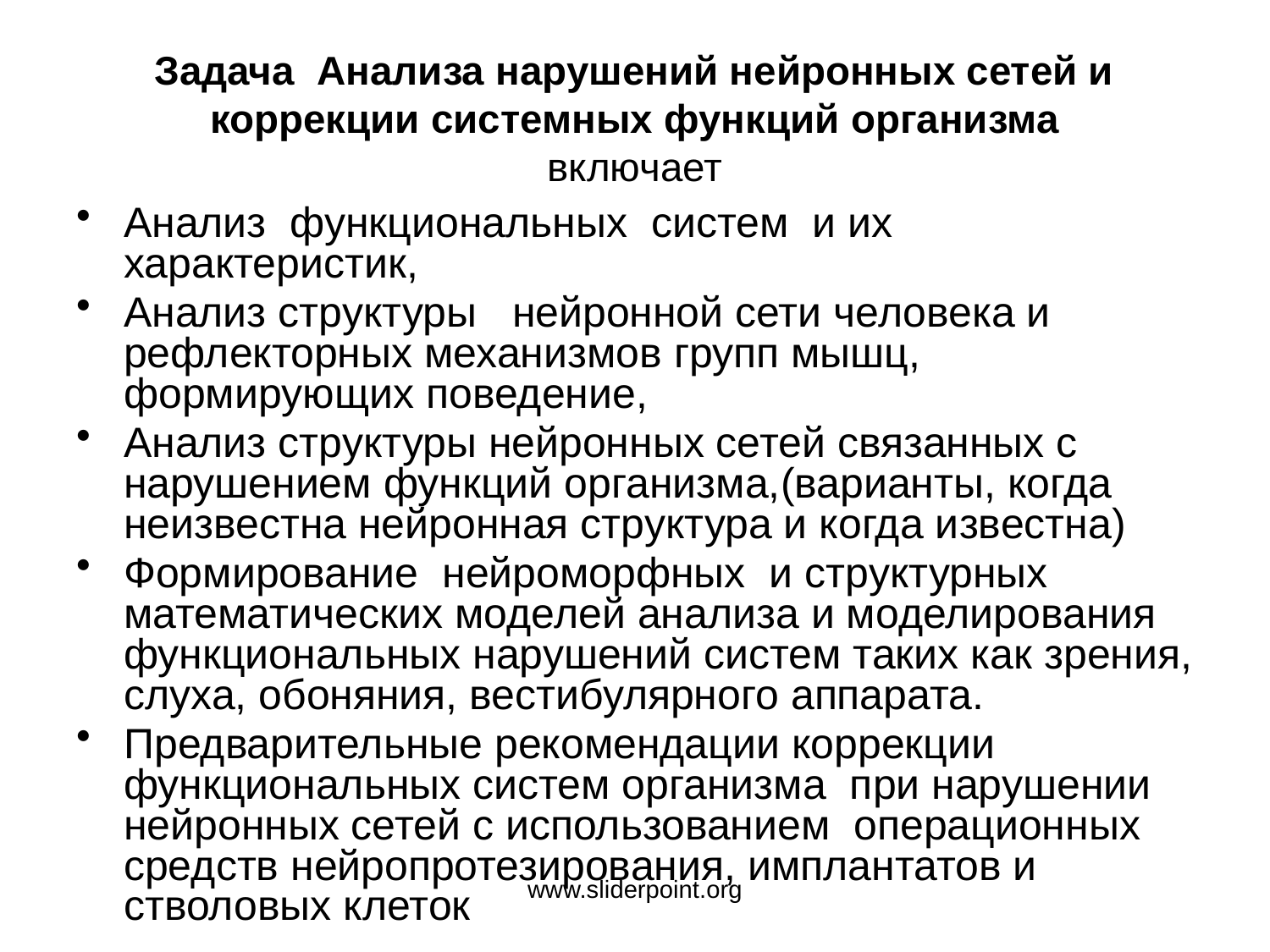

# Задача  Анализа нарушений нейронных сетей и коррекции системных функций организма включает

Анализ  функциональных  систем  и их характеристик,
Анализ структуры   нейронной сети человека и рефлекторных механизмов групп мышц, формирующих поведение,
Анализ структуры нейронных сетей связанных с нарушением функций организма,(варианты, когда неизвестна нейронная структура и когда известна)
Формирование  нейроморфных  и структурных математических моделей анализа и моделирования  функциональных нарушений систем таких как зрения, слуха, обоняния, вестибулярного аппарата.
Предварительные рекомендации коррекции функциональных систем организма  при нарушении нейронных сетей с использованием  операционных средств нейропротезирования, имплантатов и стволовых клеток

www.sliderpoint.org